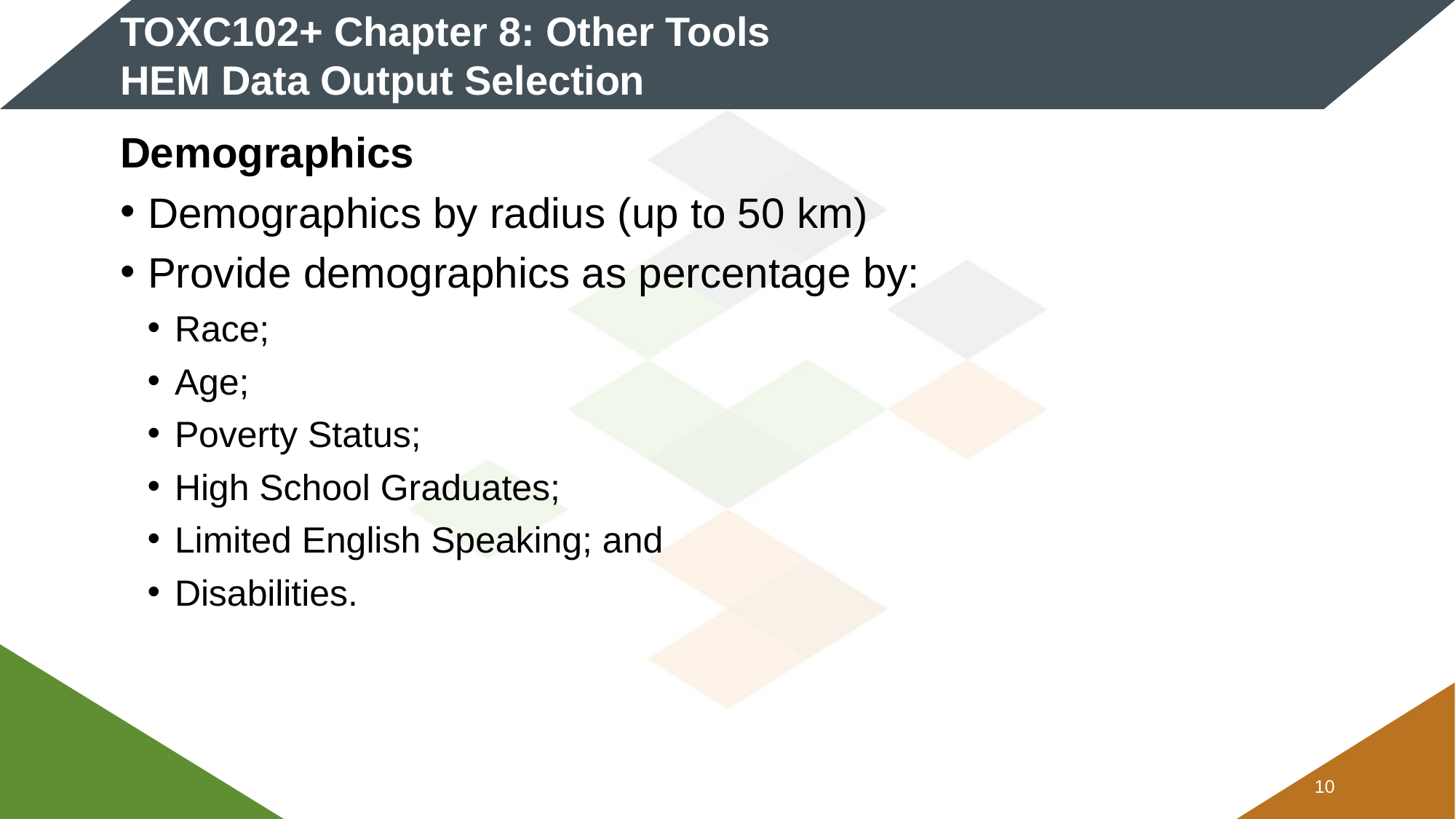

# TOXC102+ Chapter 8: Other Tools HEM Data Output Selection
Demographics
Demographics by radius (up to 50 km)
Provide demographics as percentage by:
Race;
Age;
Poverty Status;
High School Graduates;
Limited English Speaking; and
Disabilities.
10